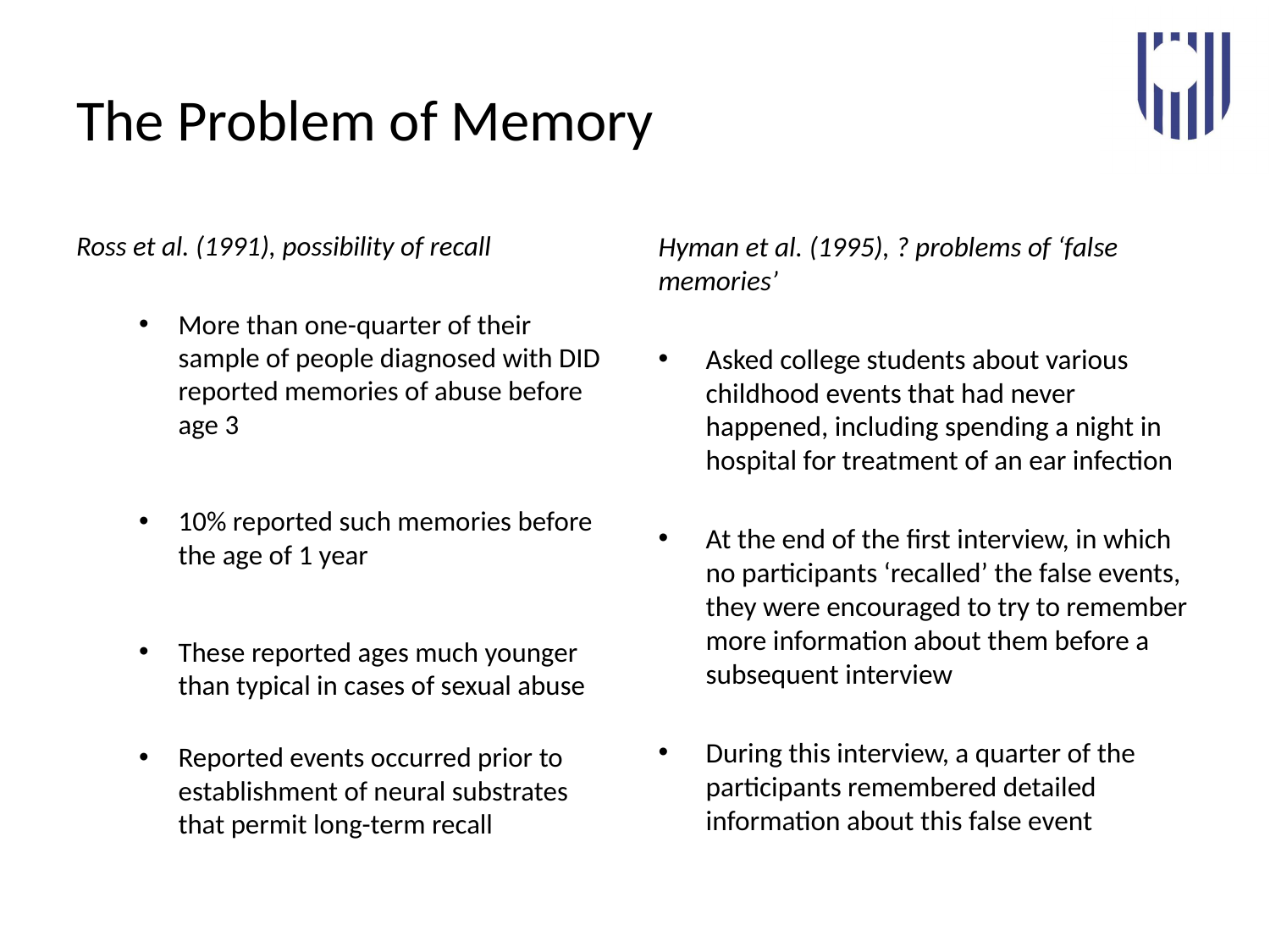

# The Problem of Memory
Ross et al. (1991), possibility of recall

More than one-quarter of their sample of people diagnosed with DID reported memories of abuse before age 3

10% reported such memories before the age of 1 year

These reported ages much younger than typical in cases of sexual abuse
Reported events occurred prior to establishment of neural substrates that permit long-term recall

Hyman et al. (1995), ? problems of ‘false memories’

Asked college students about various childhood events that had never happened, including spending a night in hospital for treatment of an ear infection

At the end of the first interview, in which no participants ‘recalled’ the false events, they were encouraged to try to remember more information about them before a subsequent interview

During this interview, a quarter of the participants remembered detailed information about this false event